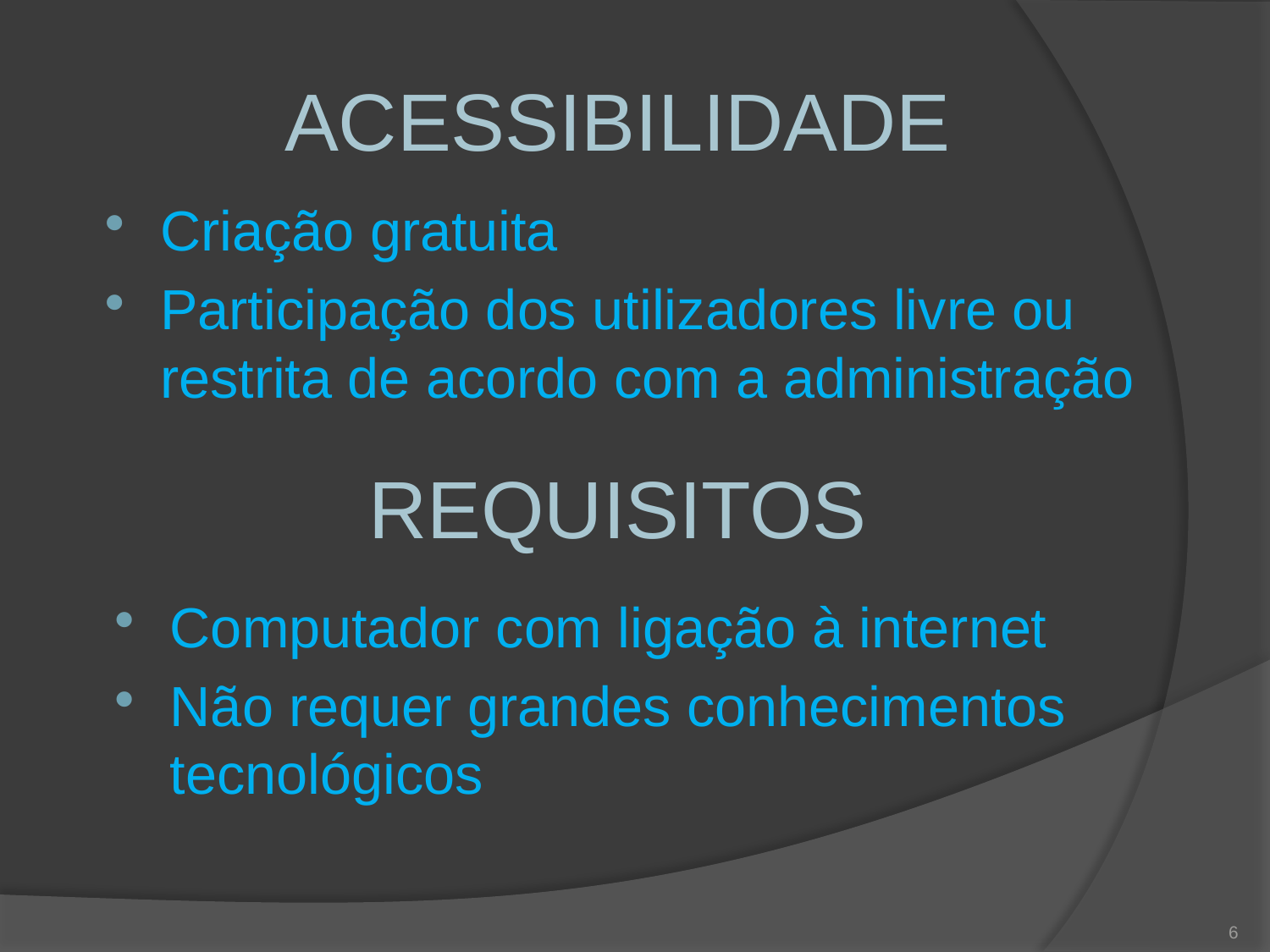

# ACESSIBILIDADE
Criação gratuita
Participação dos utilizadores livre ou restrita de acordo com a administração
REQUISITOS
Computador com ligação à internet
Não requer grandes conhecimentos tecnológicos
6